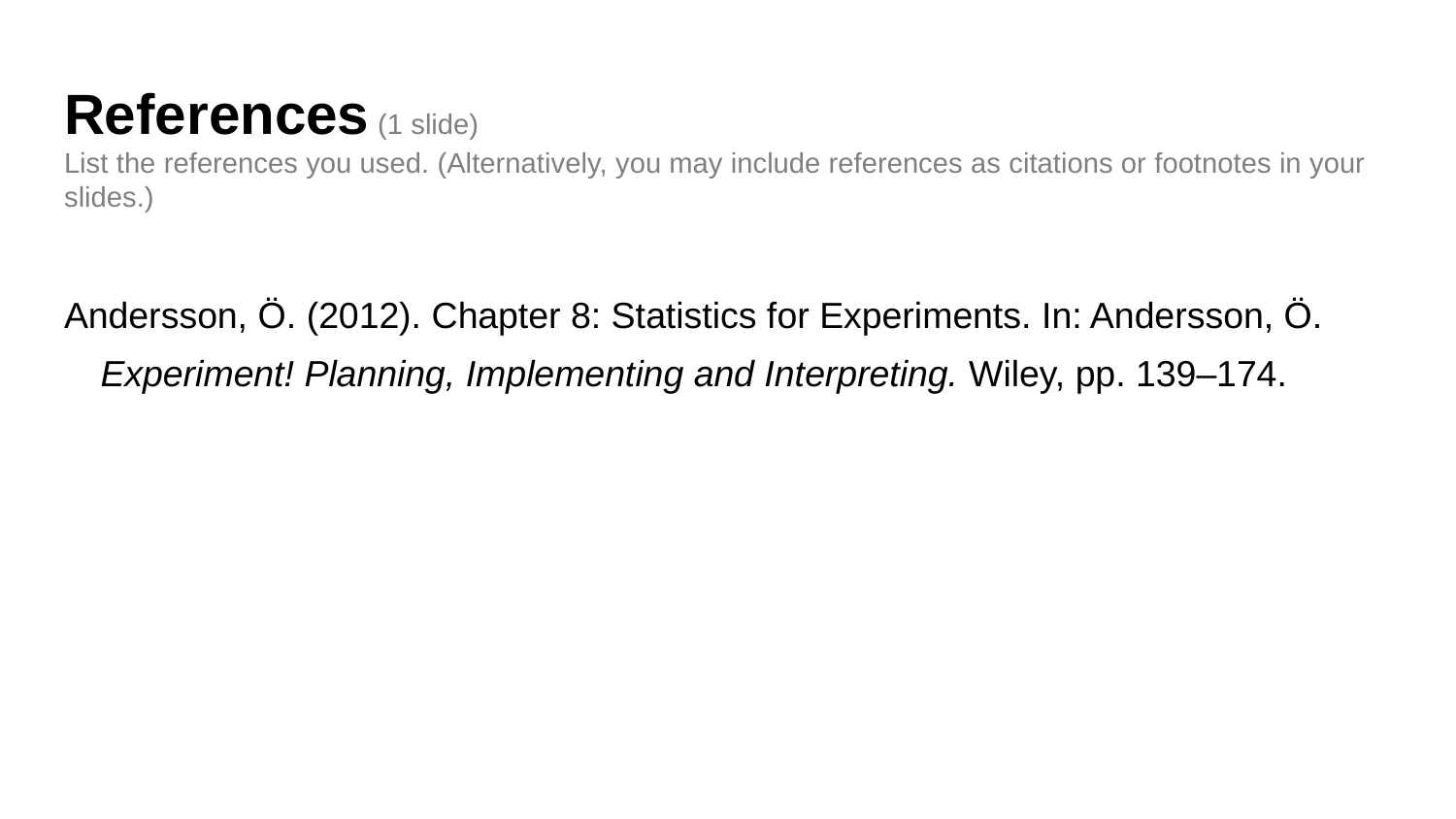

# References (1 slide)
List the references you used. (Alternatively, you may include references as citations or footnotes in your slides.)

Andersson, Ö. (2012). Chapter 8: Statistics for Experiments. In: Andersson, Ö. Experiment! Planning, Implementing and Interpreting. Wiley, pp. 139–174.